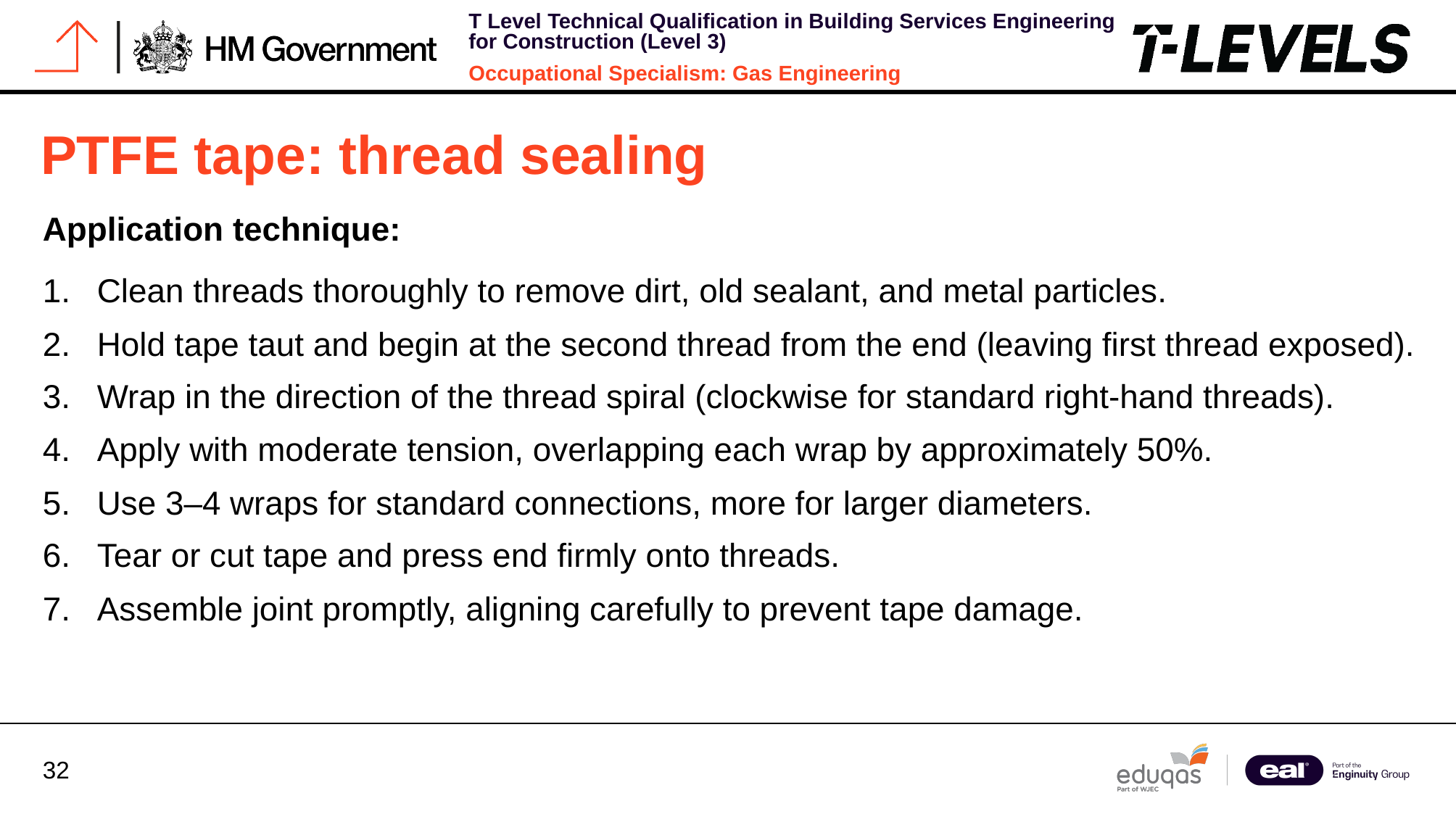

# PTFE tape: thread sealing
Application technique:
Clean threads thoroughly to remove dirt, old sealant, and metal particles.
Hold tape taut and begin at the second thread from the end (leaving first thread exposed).
Wrap in the direction of the thread spiral (clockwise for standard right-hand threads).
Apply with moderate tension, overlapping each wrap by approximately 50%.
Use 3–4 wraps for standard connections, more for larger diameters.
Tear or cut tape and press end firmly onto threads.
Assemble joint promptly, aligning carefully to prevent tape damage.